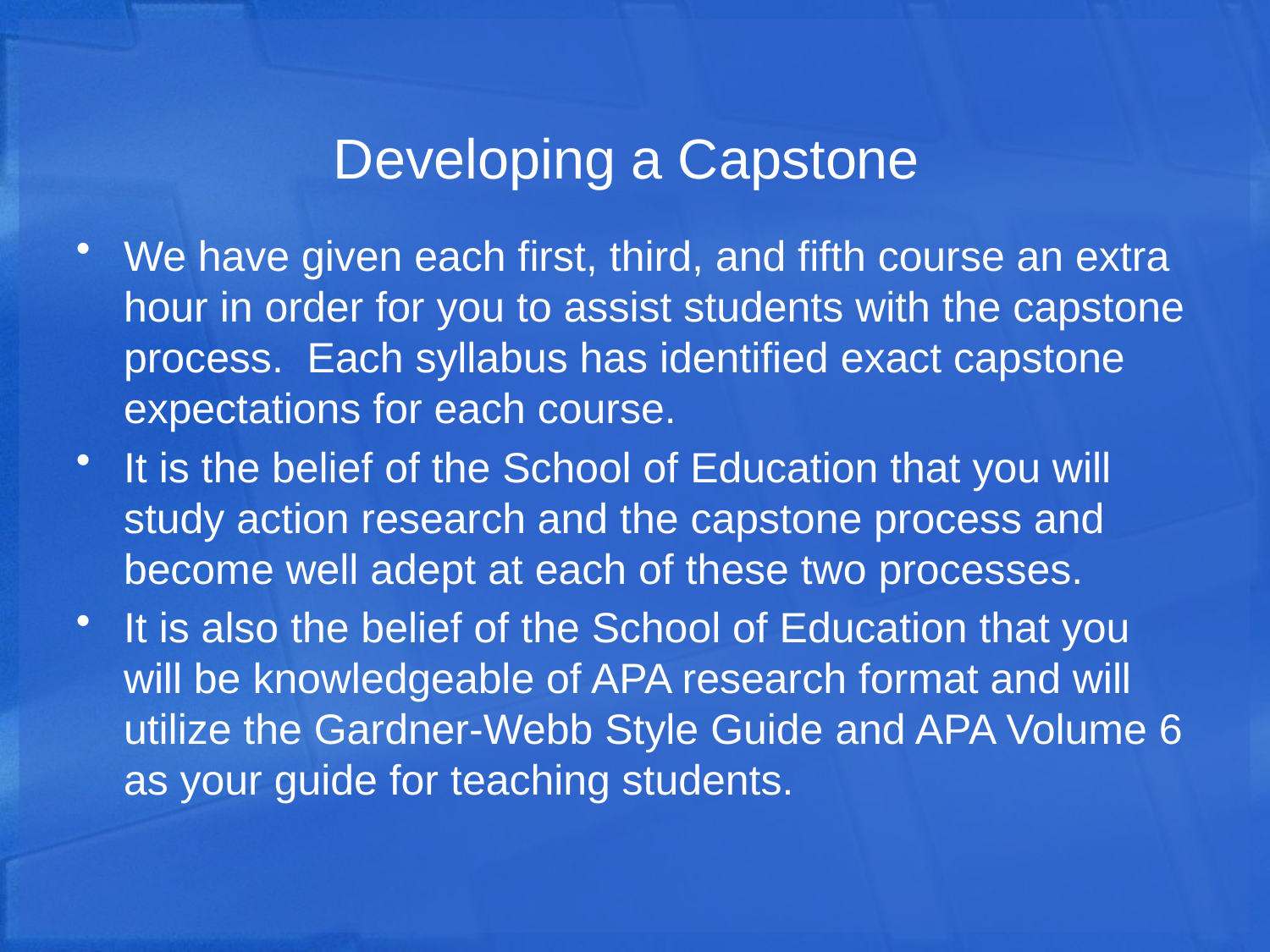

# Developing a Capstone
We have given each first, third, and fifth course an extra hour in order for you to assist students with the capstone process.  Each syllabus has identified exact capstone expectations for each course.
It is the belief of the School of Education that you will study action research and the capstone process and become well adept at each of these two processes.
It is also the belief of the School of Education that you will be knowledgeable of APA research format and will utilize the Gardner-Webb Style Guide and APA Volume 6 as your guide for teaching students.